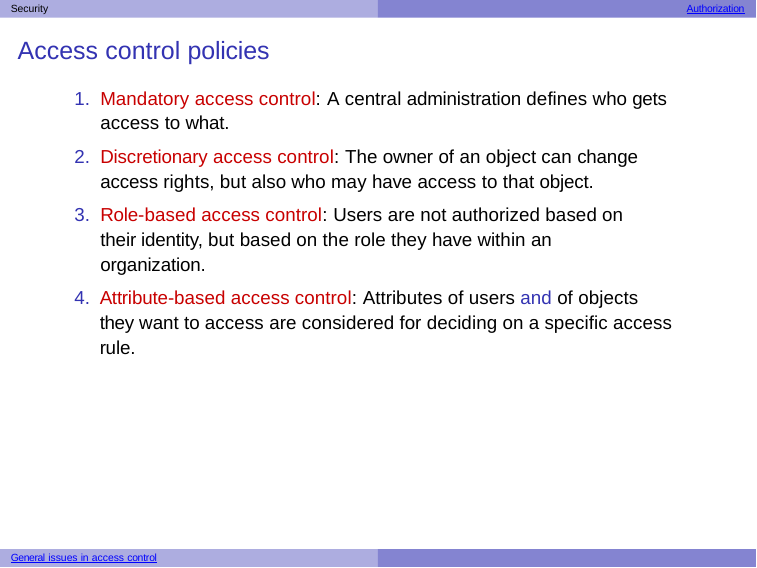

Security	Authorization
# Access control policies
Mandatory access control: A central administration defines who gets access to what.
Discretionary access control: The owner of an object can change access rights, but also who may have access to that object.
Role-based access control: Users are not authorized based on their identity, but based on the role they have within an organization.
Attribute-based access control: Attributes of users and of objects they want to access are considered for deciding on a specific access rule.

General issues in access control